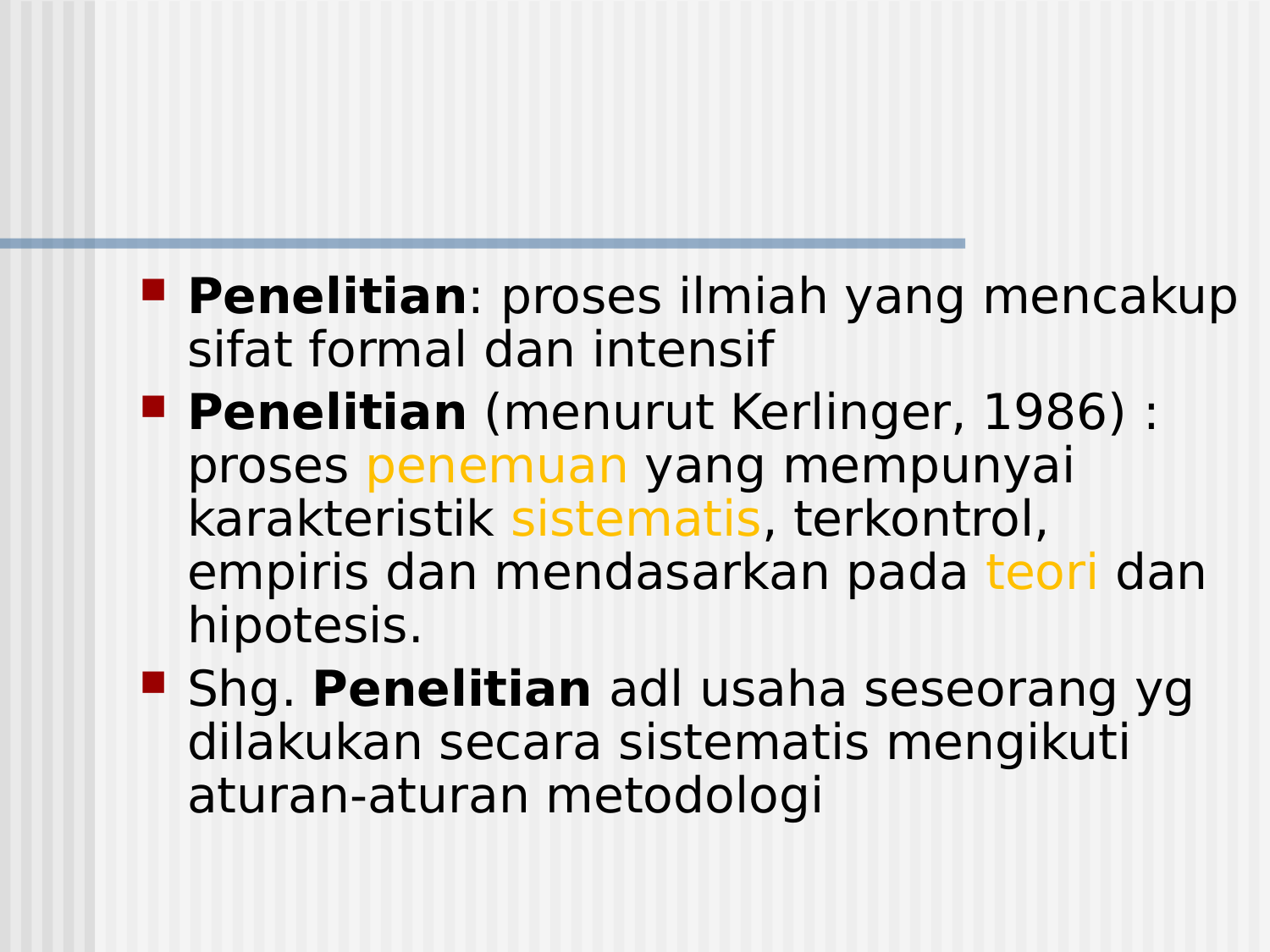

Penelitian: proses ilmiah yang mencakup sifat formal dan intensif
Penelitian (menurut Kerlinger, 1986) : proses penemuan yang mempunyai karakteristik sistematis, terkontrol, empiris dan mendasarkan pada teori dan hipotesis.
Shg. Penelitian adl usaha seseorang yg dilakukan secara sistematis mengikuti aturan-aturan metodologi